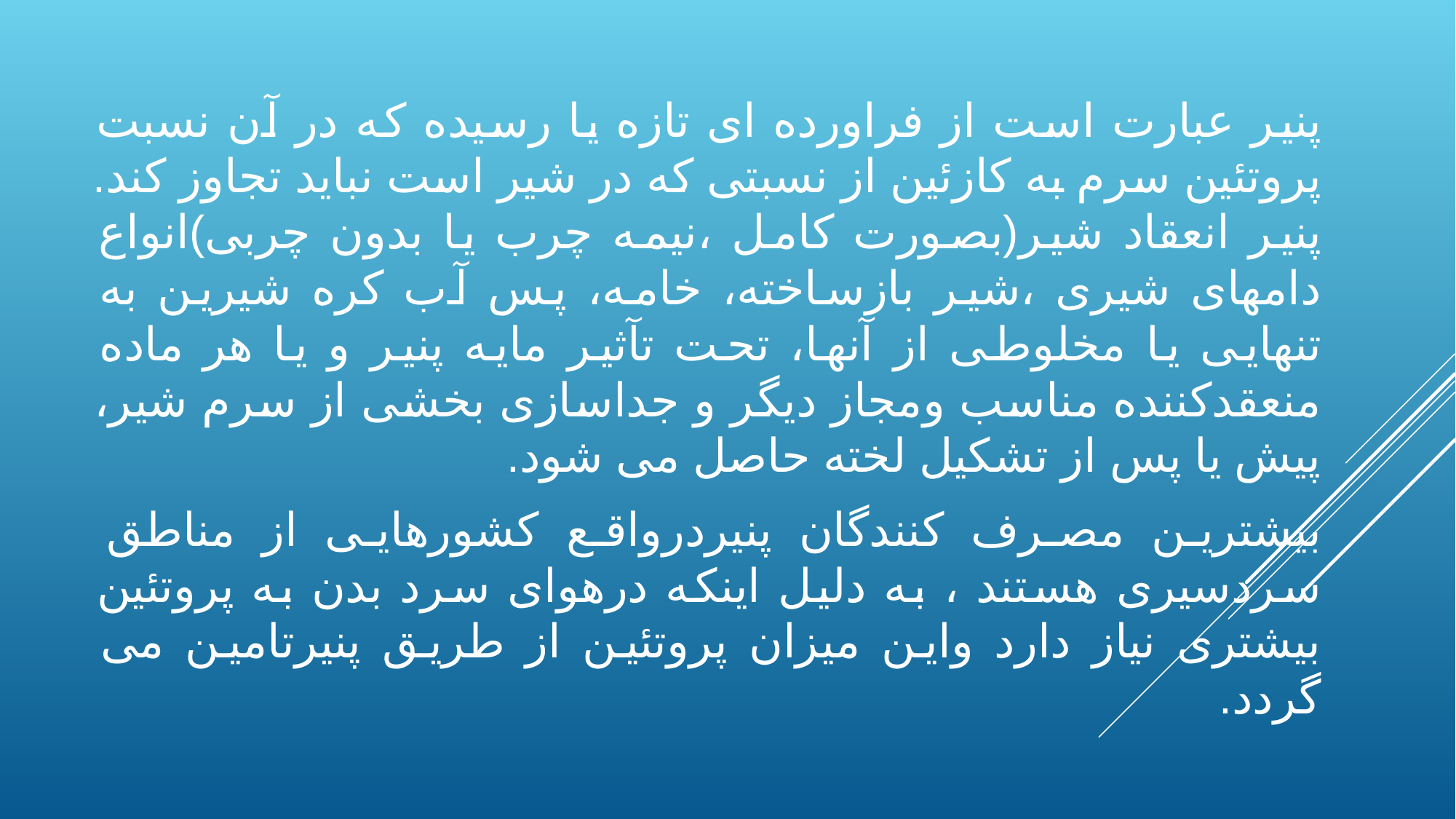

پنیر عبارت است از فراورده ای تازه یا رسیده که در آن نسبت پروتئین سرم به کازئین از نسبتی که در شیر است نباید تجاوز کند. پنیر انعقاد شیر(بصورت کامل ،نیمه چرب یا بدون چربی)انواع دامهای شیری ،شیر بازساخته، خامه، پس آب کره شیرین به تنهایی یا مخلوطی از آنها، تحت تآثیر مایه پنیر و یا هر ماده منعقدکننده مناسب ومجاز دیگر و جداسازی بخشی از سرم شیر، پیش یا پس از تشکیل لخته حاصل می شود.
بیشترین مصرف کنندگان پنیردرواقع کشورهایی از مناطق سردسیری هستند ، به دلیل اینکه درهوای سرد بدن به پروتئین بیشتری نیاز دارد واین میزان پروتئین از طریق پنیرتامین می گردد.